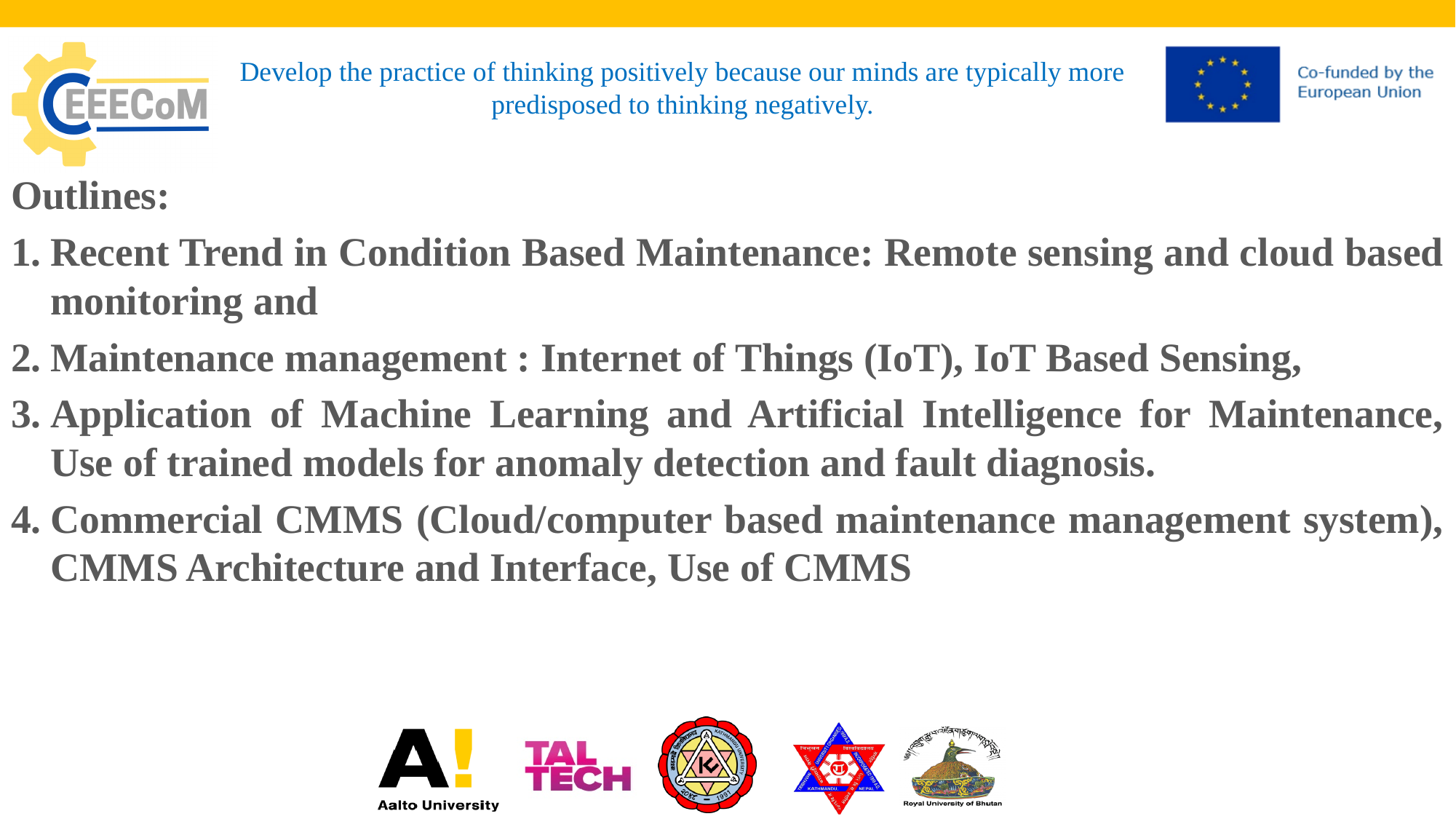

# Develop the practice of thinking positively because our minds are typically more predisposed to thinking negatively.
Outlines:
Recent Trend in Condition Based Maintenance: Remote sensing and cloud based monitoring and
Maintenance management : Internet of Things (IoT), IoT Based Sensing,
Application of Machine Learning and Artificial Intelligence for Maintenance, Use of trained models for anomaly detection and fault diagnosis.
Commercial CMMS (Cloud/computer based maintenance management system), CMMS Architecture and Interface, Use of CMMS